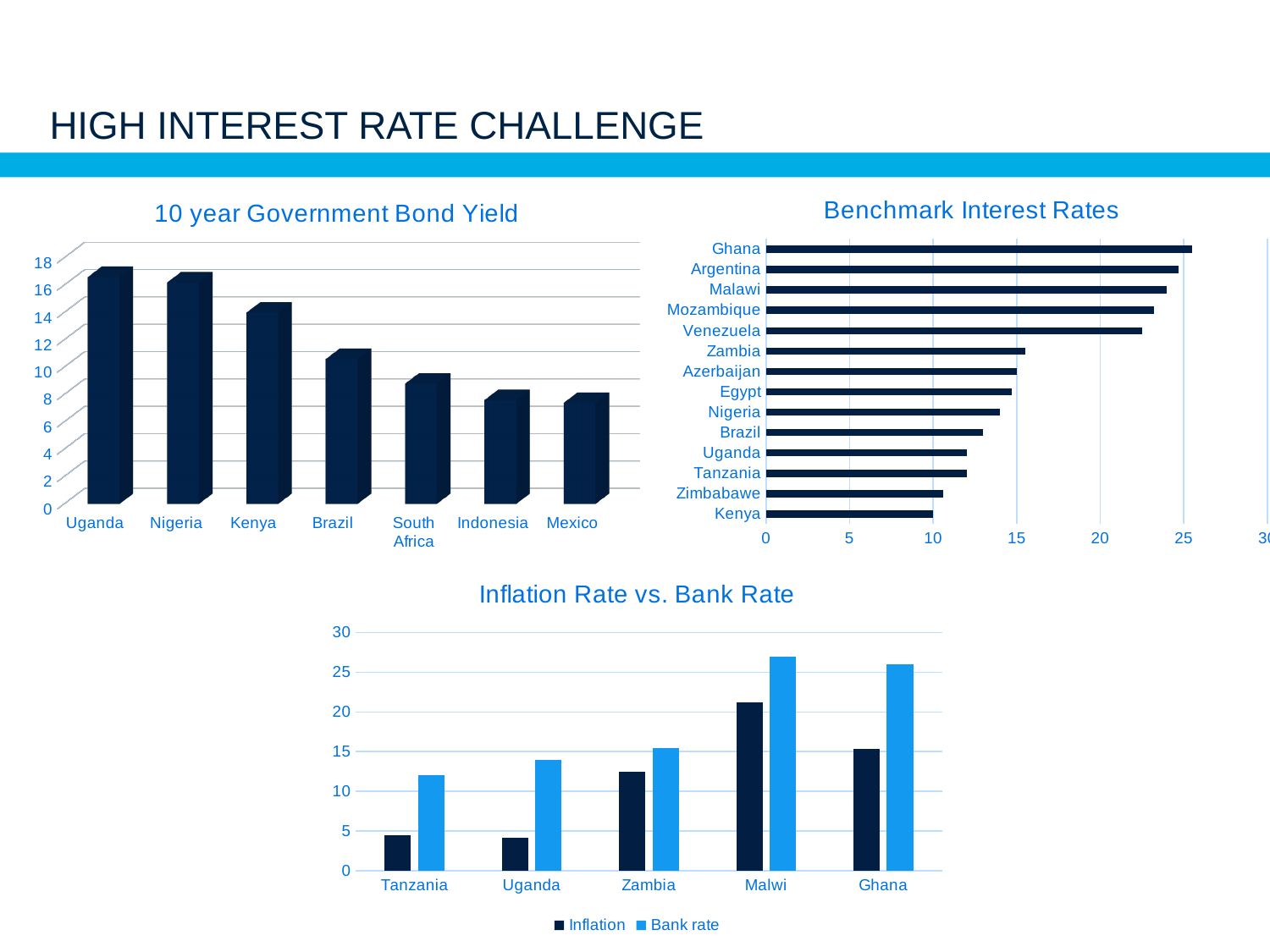

# High interest rate challenge

### Chart: Benchmark Interest Rates

| Category |  |
|---|---|
| Kenya | 10.0 |
| Zimbabawe | 10.6 |
| Tanzania | 12.0 |
| Uganda | 12.0 |
| Brazil | 13.0 |
| Nigeria | 14.0 |
| Egypt | 14.7 |
| Azerbaijan | 15.0 |
| Zambia | 15.5 |
| Venezuela | 22.5 |
| Mozambique | 23.2 |
| Malawi | 24.0 |
| Argentina | 24.7 |
| Ghana | 25.5 |

[unsupported chart]

### Chart: Inflation Rate vs. Bank Rate

| Category | Inflation | Bank rate |
|---|---|---|
| Tanzania | 4.5 | 12.0 |
| Uganda | 4.2 | 14.0 |
| Zambia | 12.5 | 15.5 |
| Malwi | 21.2 | 27.0 |
| Ghana | 15.4 | 26.0 |